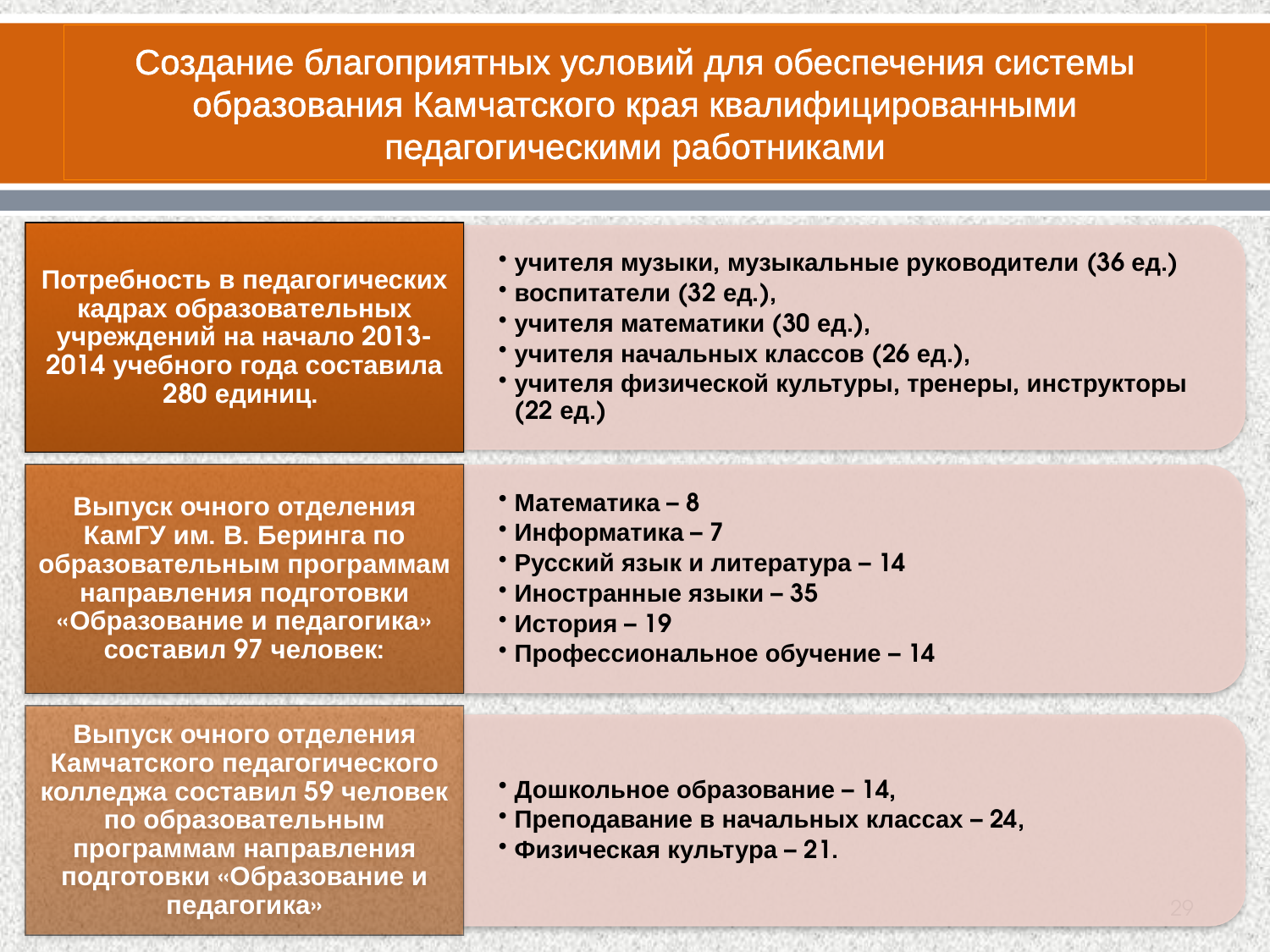

# Создание благоприятных условий для обеспечения системы образования Камчатского края квалифицированными педагогическими работниками
учителя музыки, музыкальные руководители (36 ед.)
воспитатели (32 ед.),
учителя математики (30 ед.),
учителя начальных классов (26 ед.),
учителя физической культуры, тренеры, инструкторы (22 ед.)
Потребность в педагогических кадрах образовательных учреждений на начало 2013-2014 учебного года составила 280 единиц.
Математика – 8
Информатика – 7
Русский язык и литература – 14
Иностранные языки – 35
История – 19
Профессиональное обучение – 14
Выпуск очного отделения КамГУ им. В. Беринга по образовательным программам направления подготовки «Образование и педагогика» составил 97 человек:
Дошкольное образование – 14,
Преподавание в начальных классах – 24,
Физическая культура – 21.
Выпуск очного отделения Камчатского педагогического колледжа составил 59 человек по образовательным программам направления подготовки «Образование и педагогика»
29